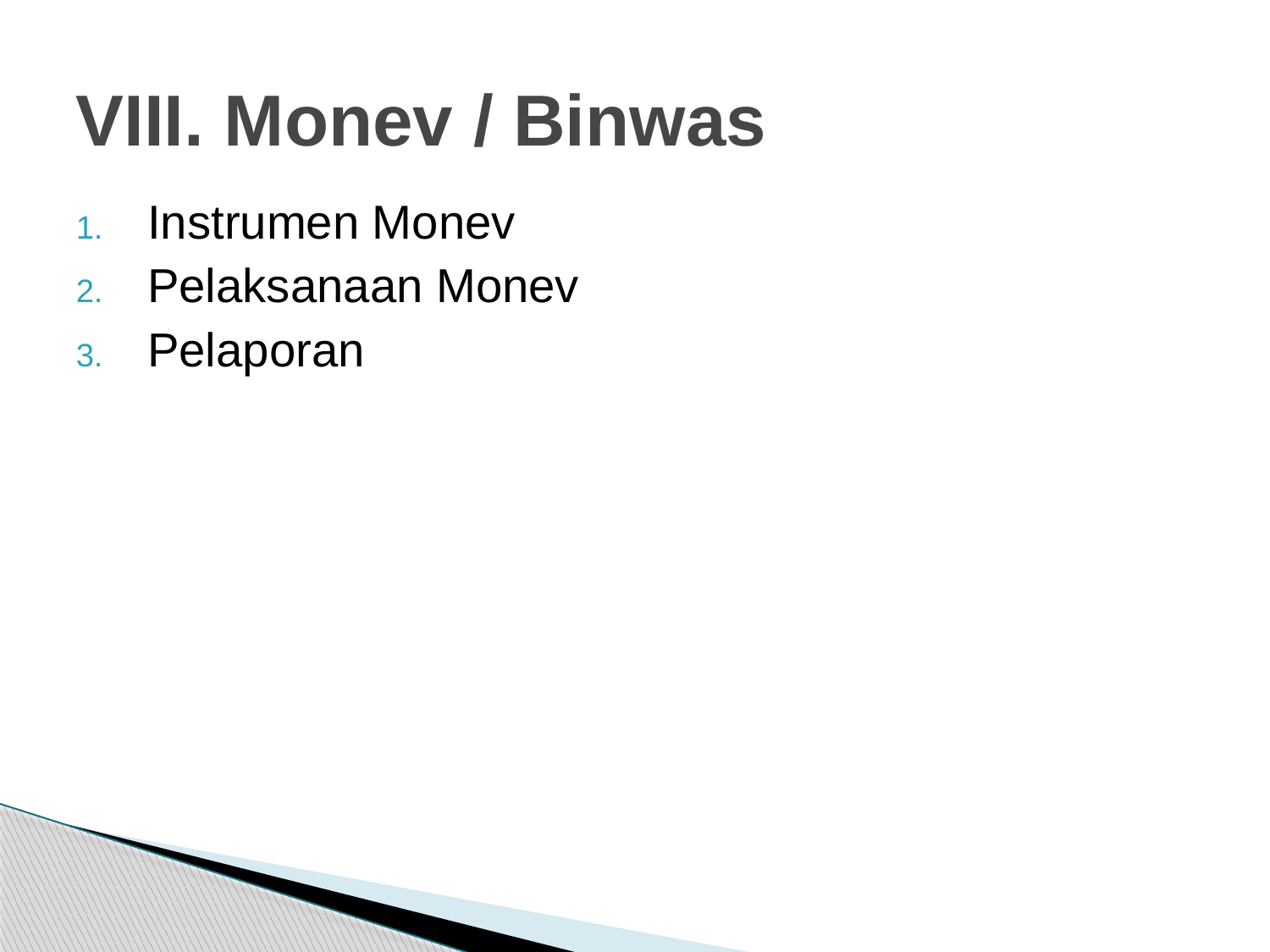

# VIII. Monev / Binwas
Instrumen Monev
Pelaksanaan Monev
Pelaporan